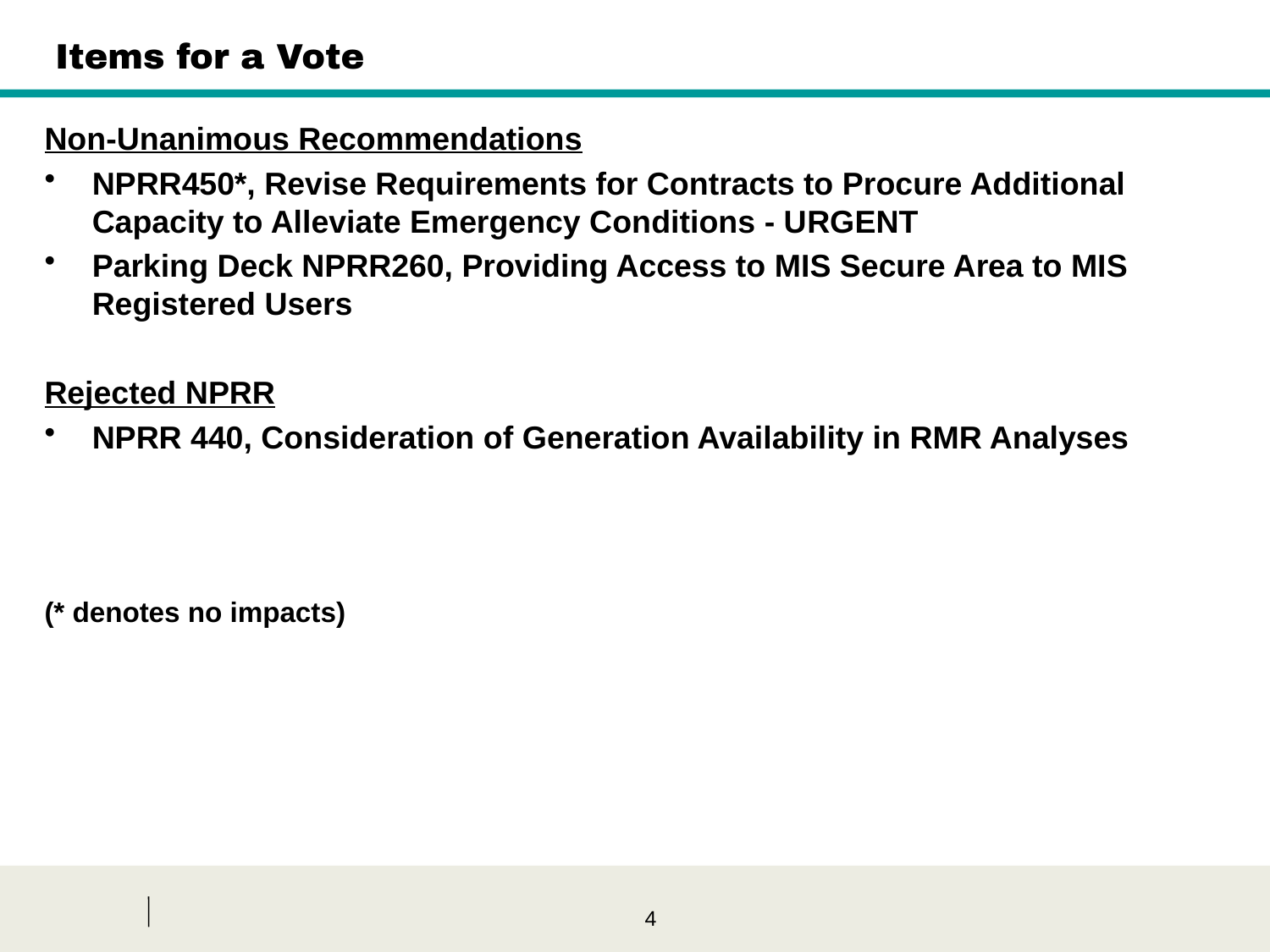

Items for a Vote
Non-Unanimous Recommendations
NPRR450*, Revise Requirements for Contracts to Procure Additional Capacity to Alleviate Emergency Conditions - Urgent
Parking Deck NPRR260, Providing Access to MIS Secure Area to MIS Registered Users

Rejected NPRR
NPRR 440, Consideration of Generation Availability in RMR Analyses

(* denotes no impacts)